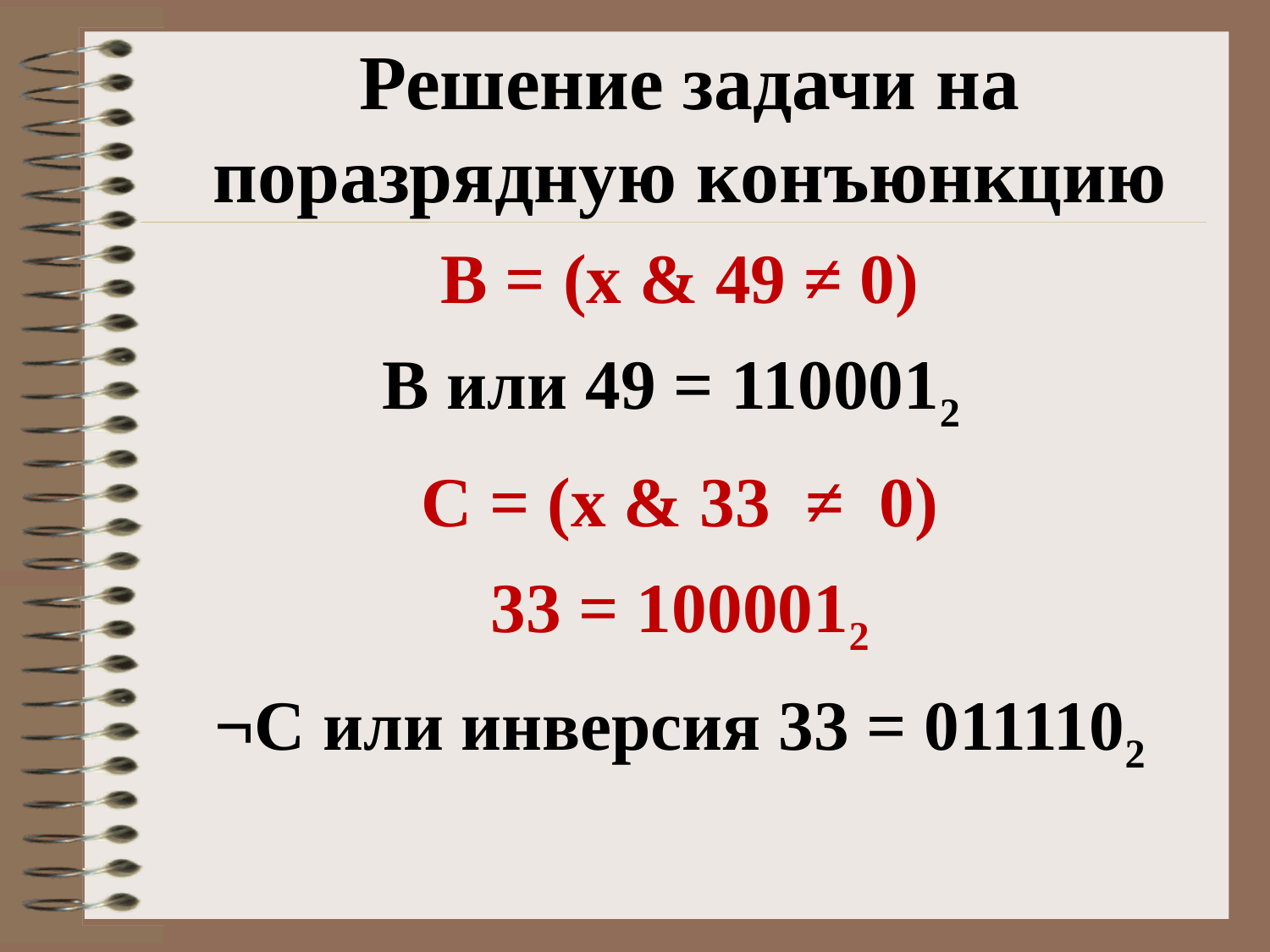

Решение задачи на поразрядную конъюнкцию
B = (x & 49 ≠ 0)
В или 49 = 1100012
C = (x & 33  ≠  0)
33 = 1000012
¬С или инверсия 33 = 0111102